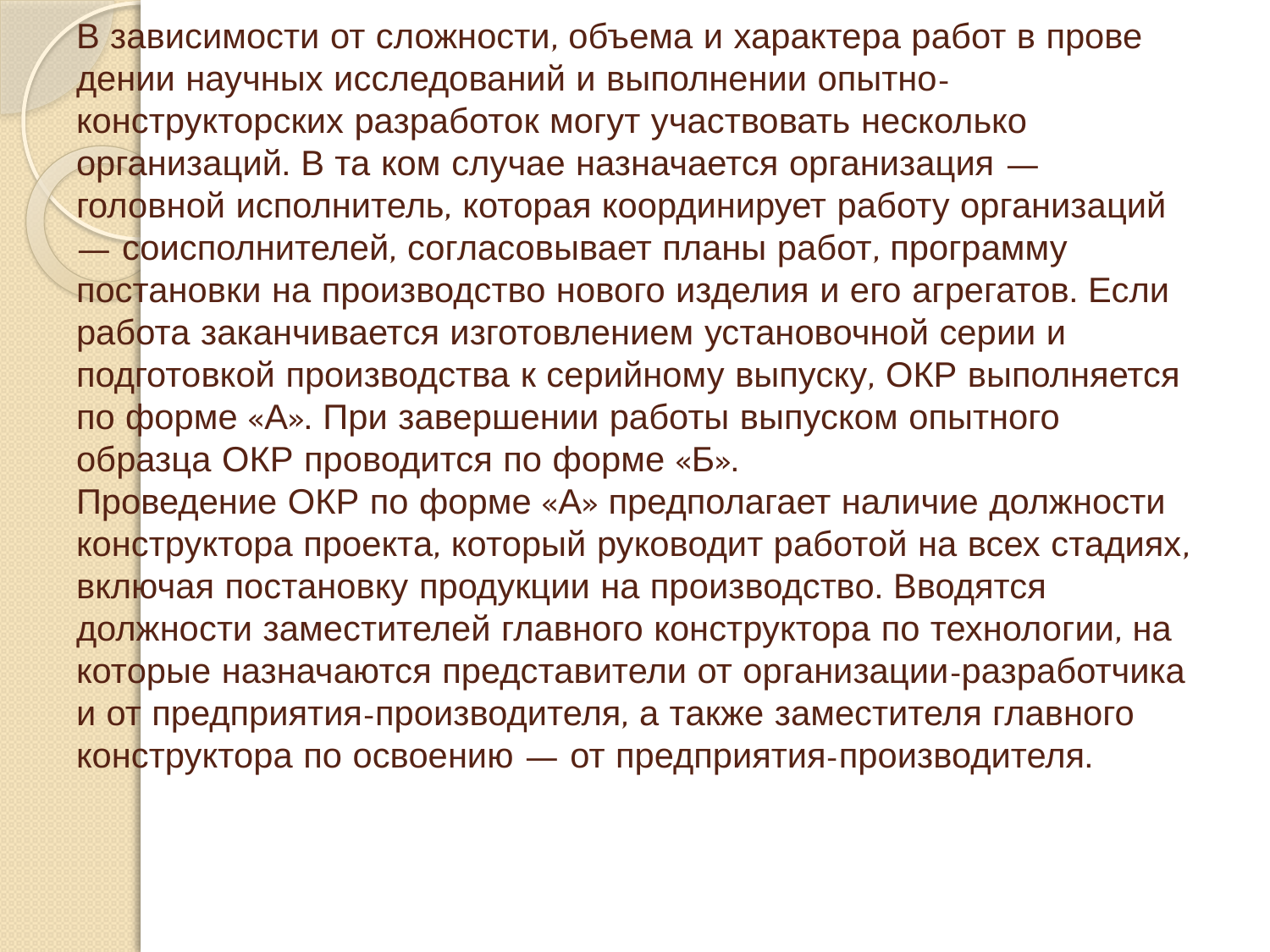

# В зависимости от сложности, объема и характера работ в прове дении научных исследований и выполнении опытно-конструкторских разработок могут участвовать несколько организаций. В та ком случае назначается организация — головной исполнитель, которая координирует работу организаций — соисполнителей, согласовывает планы работ, программу постановки на производство нового изделия и его агрегатов. Если работа заканчивается изготовлением установочной серии и подготовкой производства к серийному выпуску, ОКР выполняется по форме «А». При завершении работы выпуском опытного образца ОКР проводится по форме «Б». Проведение ОКР по форме «А» предполагает наличие должности конструктора проекта, который руководит работой на всех стадиях, включая постановку продукции на производство. Вводятся должности заместителей главного конструктора по технологии, на которые назначаются представители от организации-разработчика и от предприятия-производителя, а также заместителя главного конструктора по освоению — от предприятия-производителя.